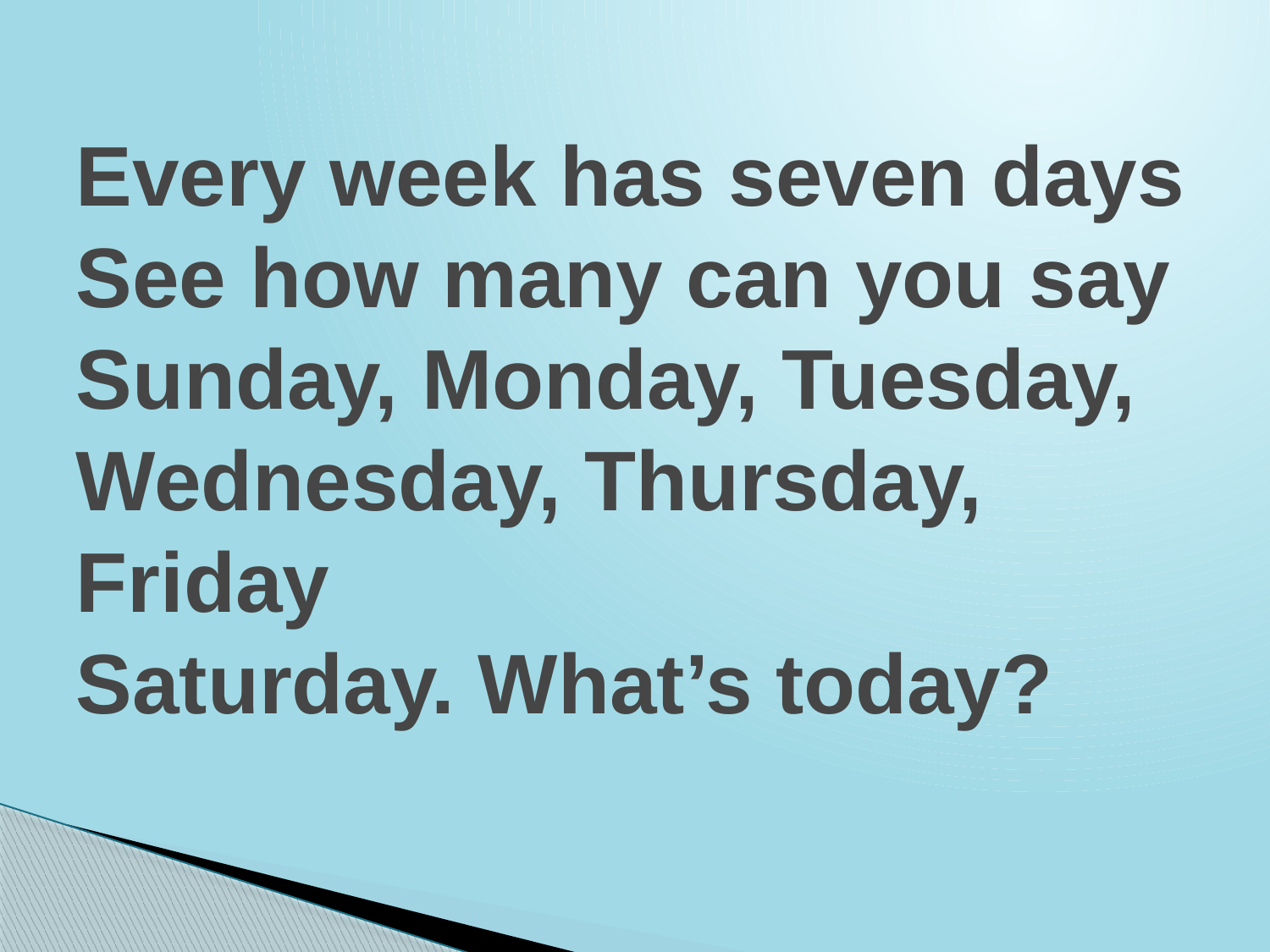

# Every week has seven days See how many can you say Sunday, Monday, Tuesday, Wednesday, Thursday, Friday Saturday. What’s today?